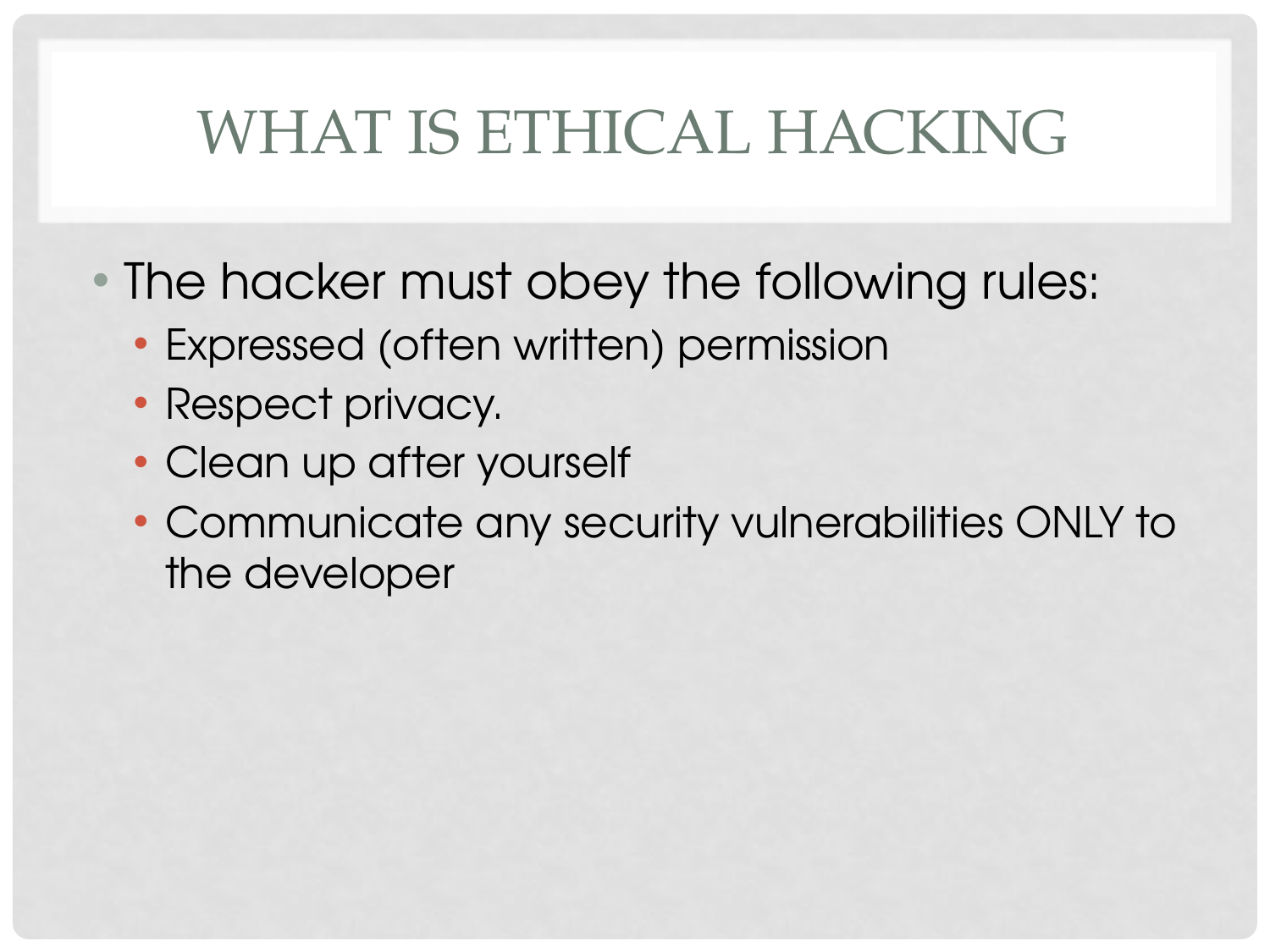

# What is ethical hacking
The hacker must obey the following rules:
Expressed (often written) permission
Respect privacy.
Clean up after yourself
Communicate any security vulnerabilities ONLY to the developer